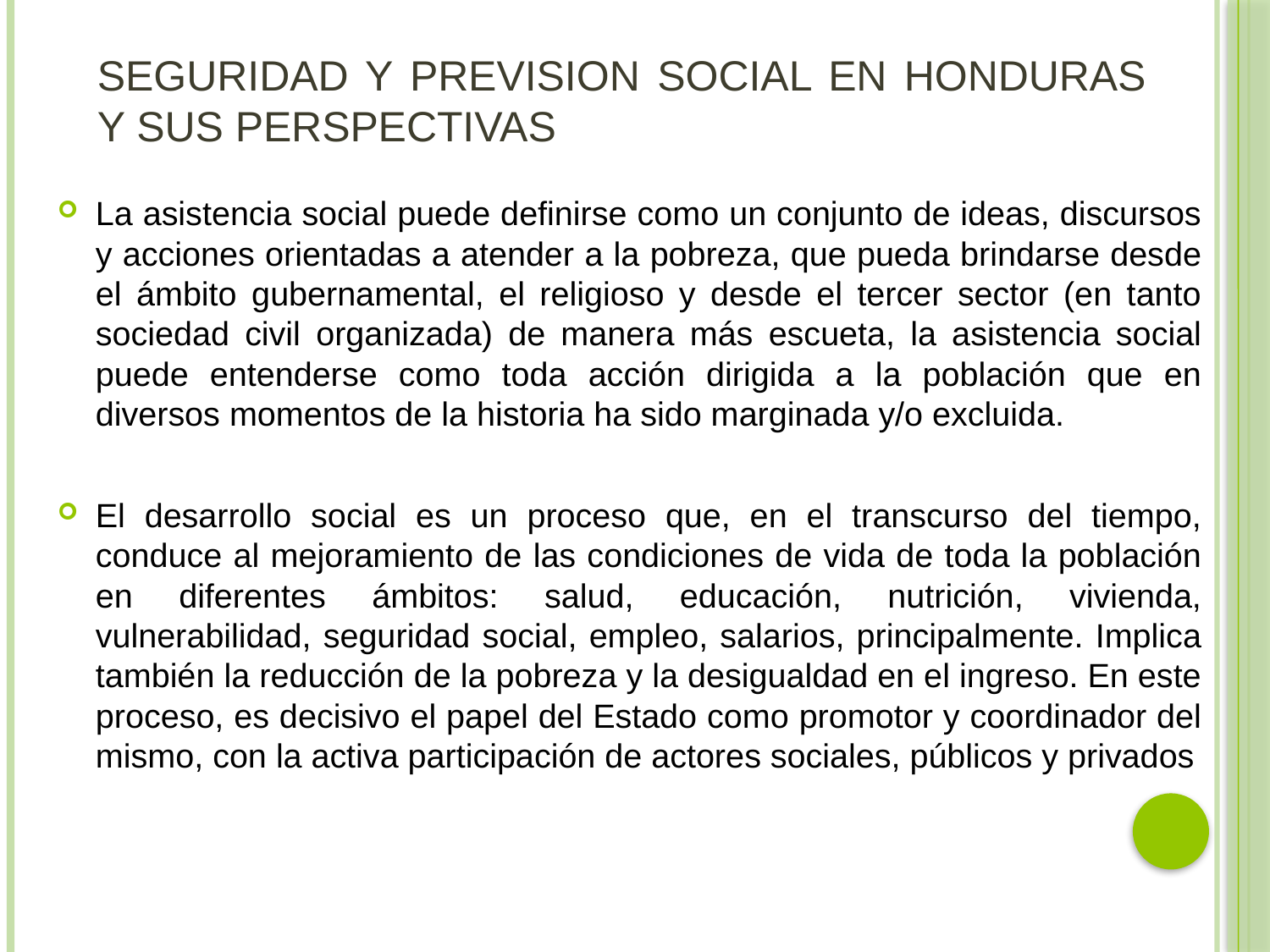

# SEGURIDAD Y PREVISION SOCIAL EN HONDURAS Y SUS PERSPECTIVAS
La asistencia social puede definirse como un conjunto de ideas, discursos y acciones orientadas a atender a la pobreza, que pueda brindarse desde el ámbito gubernamental, el religioso y desde el tercer sector (en tanto sociedad civil organizada) de manera más escueta, la asistencia social puede entenderse como toda acción dirigida a la población que en diversos momentos de la historia ha sido marginada y/o excluida.

El desarrollo social es un proceso que, en el transcurso del tiempo, conduce al mejoramiento de las condiciones de vida de toda la población en diferentes ámbitos: salud, educación, nutrición, vivienda, vulnerabilidad, seguridad social, empleo, salarios, principalmente. Implica también la reducción de la pobreza y la desigualdad en el ingreso. En este proceso, es decisivo el papel del Estado como promotor y coordinador del mismo, con la activa participación de actores sociales, públicos y privados